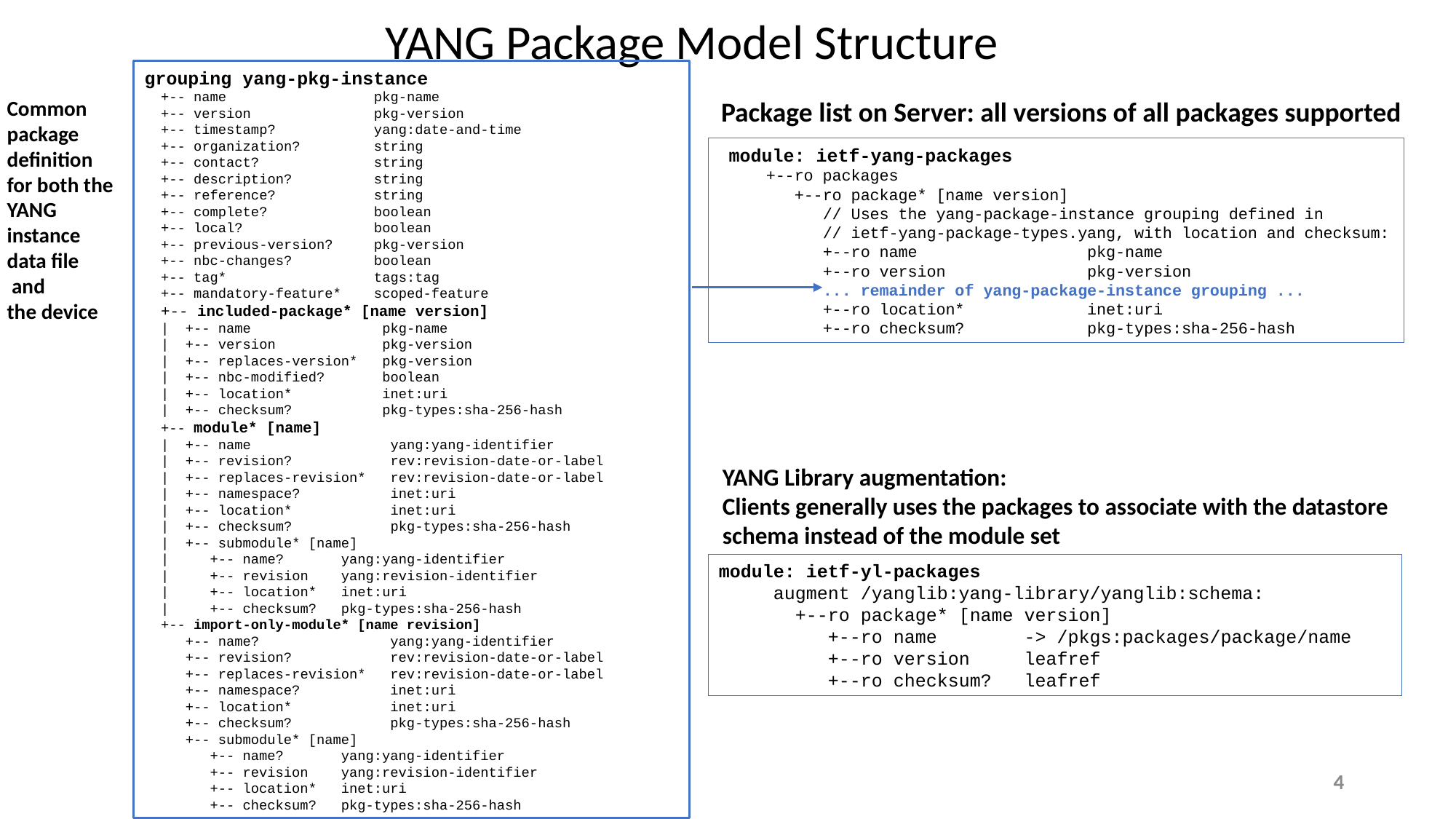

# YANG Package Model Structure
grouping yang-pkg-instance
  +-- name                  pkg-name
  +-- version               pkg-version
  +-- timestamp?            yang:date-and-time
  +-- organization?         string
  +-- contact?              string
  +-- description?          string
  +-- reference?            string
  +-- complete?             boolean
  +-- local?                boolean
  +-- previous-version?     pkg-version
  +-- nbc-changes?          boolean
  +-- tag*                  tags:tag
  +-- mandatory-feature*    scoped-feature
  +-- included-package* [name version]
  |  +-- name                pkg-name
  |  +-- version             pkg-version
  |  +-- replaces-version*   pkg-version
  |  +-- nbc-modified?       boolean
  |  +-- location*           inet:uri
  |  +-- checksum?           pkg-types:sha-256-hash
  +-- module* [name]
  |  +-- name                 yang:yang-identifier
  |  +-- revision?            rev:revision-date-or-label
  |  +-- replaces-revision*   rev:revision-date-or-label
  |  +-- namespace?           inet:uri
  |  +-- location*            inet:uri
  |  +-- checksum?            pkg-types:sha-256-hash
  |  +-- submodule* [name]
  |     +-- name?       yang:yang-identifier
  |     +-- revision    yang:revision-identifier
  |     +-- location*   inet:uri
  |     +-- checksum?   pkg-types:sha-256-hash
  +-- import-only-module* [name revision]
     +-- name?                yang:yang-identifier
     +-- revision?            rev:revision-date-or-label
     +-- replaces-revision*   rev:revision-date-or-label
     +-- namespace?           inet:uri
     +-- location*            inet:uri
     +-- checksum?            pkg-types:sha-256-hash
     +-- submodule* [name]
        +-- name?       yang:yang-identifier
        +-- revision    yang:revision-identifier
        +-- location*   inet:uri
        +-- checksum?   pkg-types:sha-256-hash
Common
package definition
for both the YANG instance data file
 and
the device
Package list on Server: all versions of all packages supported
 module: ietf-yang-packages
     +--ro packages
        +--ro package* [name version]
           // Uses the yang-package-instance grouping defined in
           // ietf-yang-package-types.yang, with location and checksum:
           +--ro name                  pkg-name
           +--ro version               pkg-version
           ... remainder of yang-package-instance grouping ...
           +--ro location*             inet:uri
           +--ro checksum?             pkg-types:sha-256-hash

YANG Library augmentation:
Clients generally uses the packages to associate with the datastore
schema instead of the module set
module: ietf-yl-packages
     augment /yanglib:yang-library/yanglib:schema:
       +--ro package* [name version]
          +--ro name        -> /pkgs:packages/package/name
          +--ro version     leafref
          +--ro checksum?   leafref
4